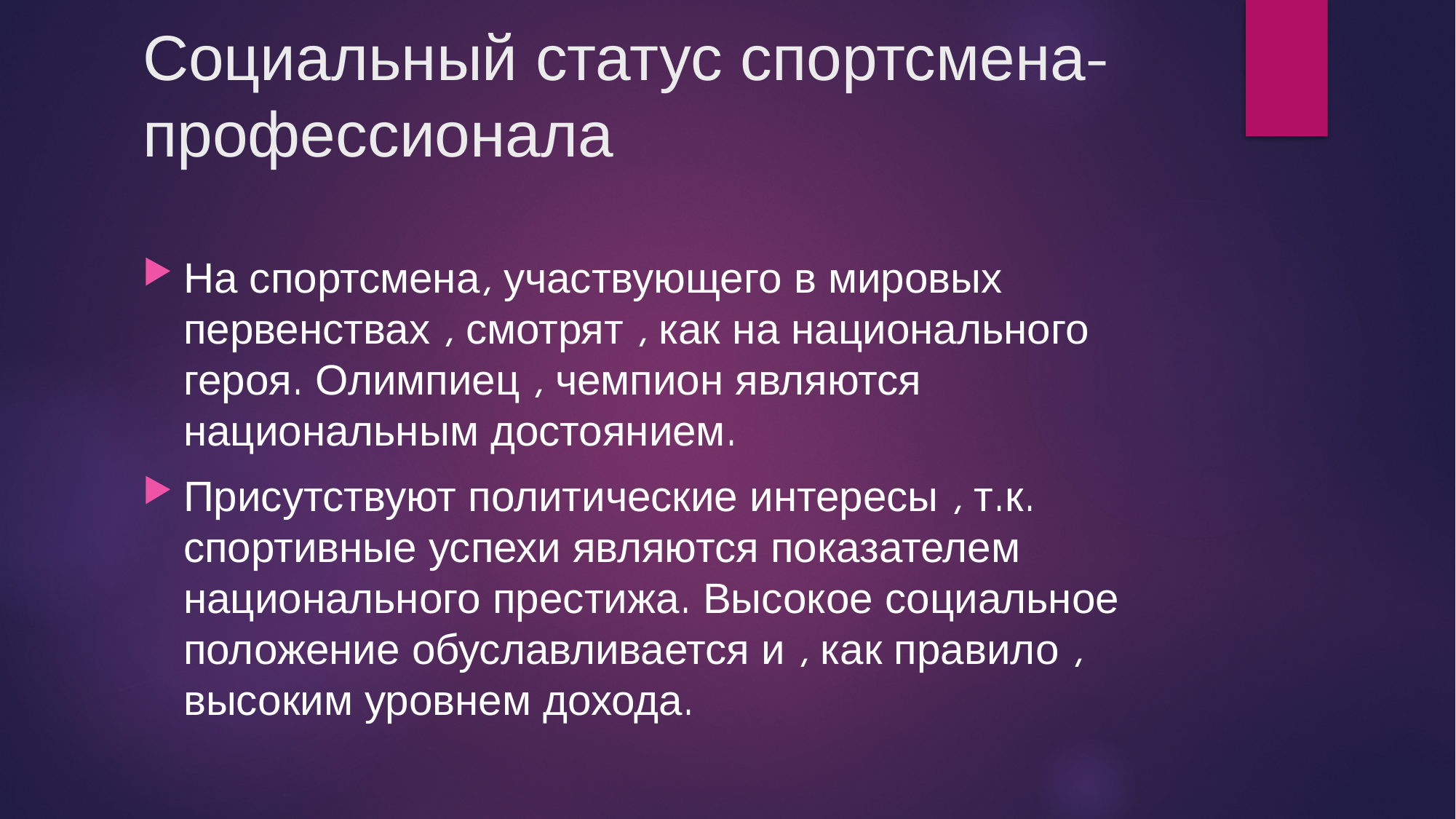

# Социальный статус спортсмена- профессионала
На спортсмена, участвующего в мировых первенствах , смотрят , как на национального героя. Олимпиец , чемпион являются национальным достоянием.
Присутствуют политические интересы , т.к. спортивные успехи являются показателем национального престижа. Высокое социальное положение обуславливается и , как правило , высоким уровнем дохода.